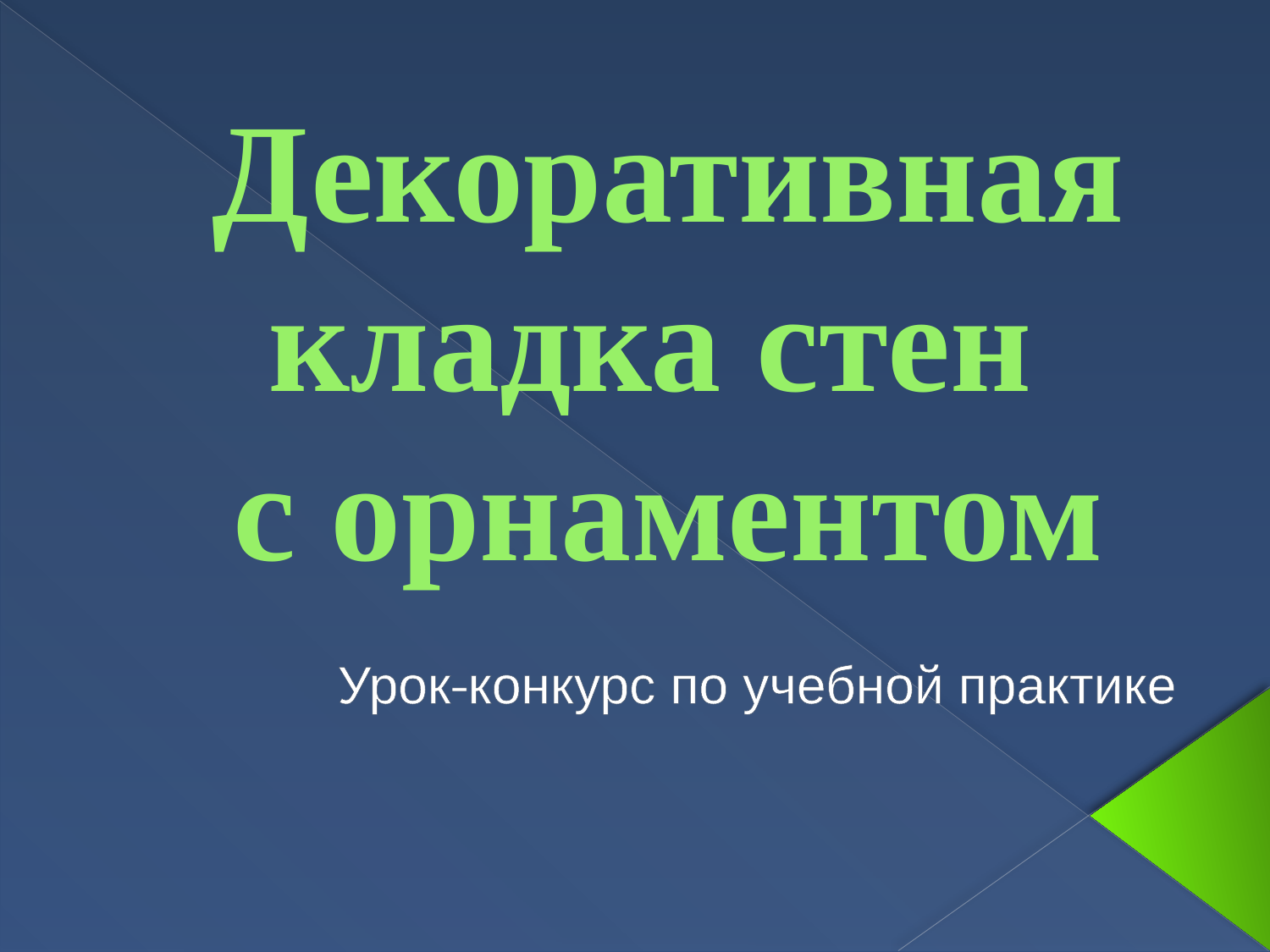

# Декоративная кладка стен с орнаментом
Урок-конкурс по учебной практике